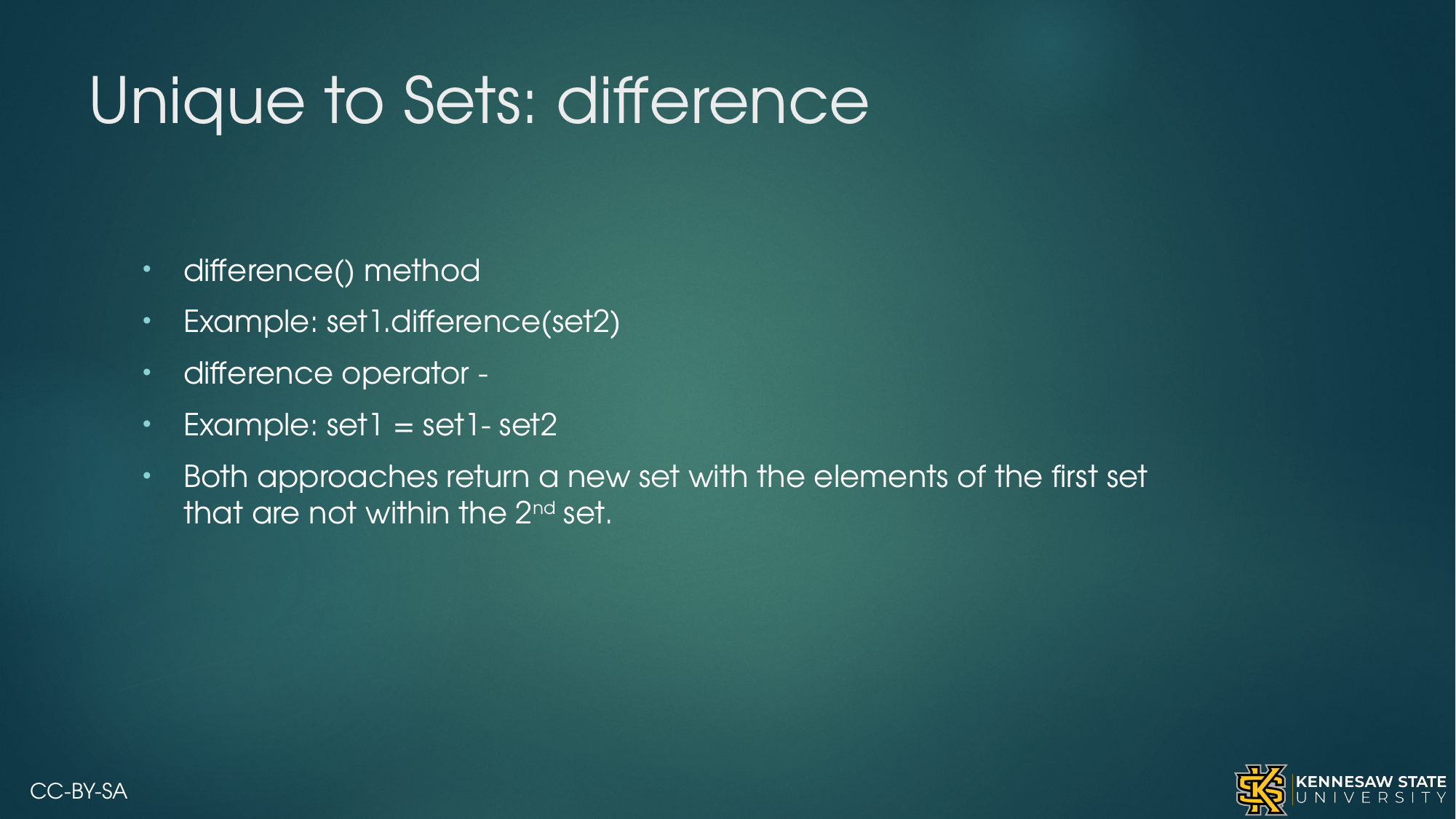

# Unique to Sets: difference
difference() method
Example: set1.difference(set2)
difference operator -
Example: set1 = set1- set2
Both approaches return a new set with the elements of the first set that are not within the 2nd set.